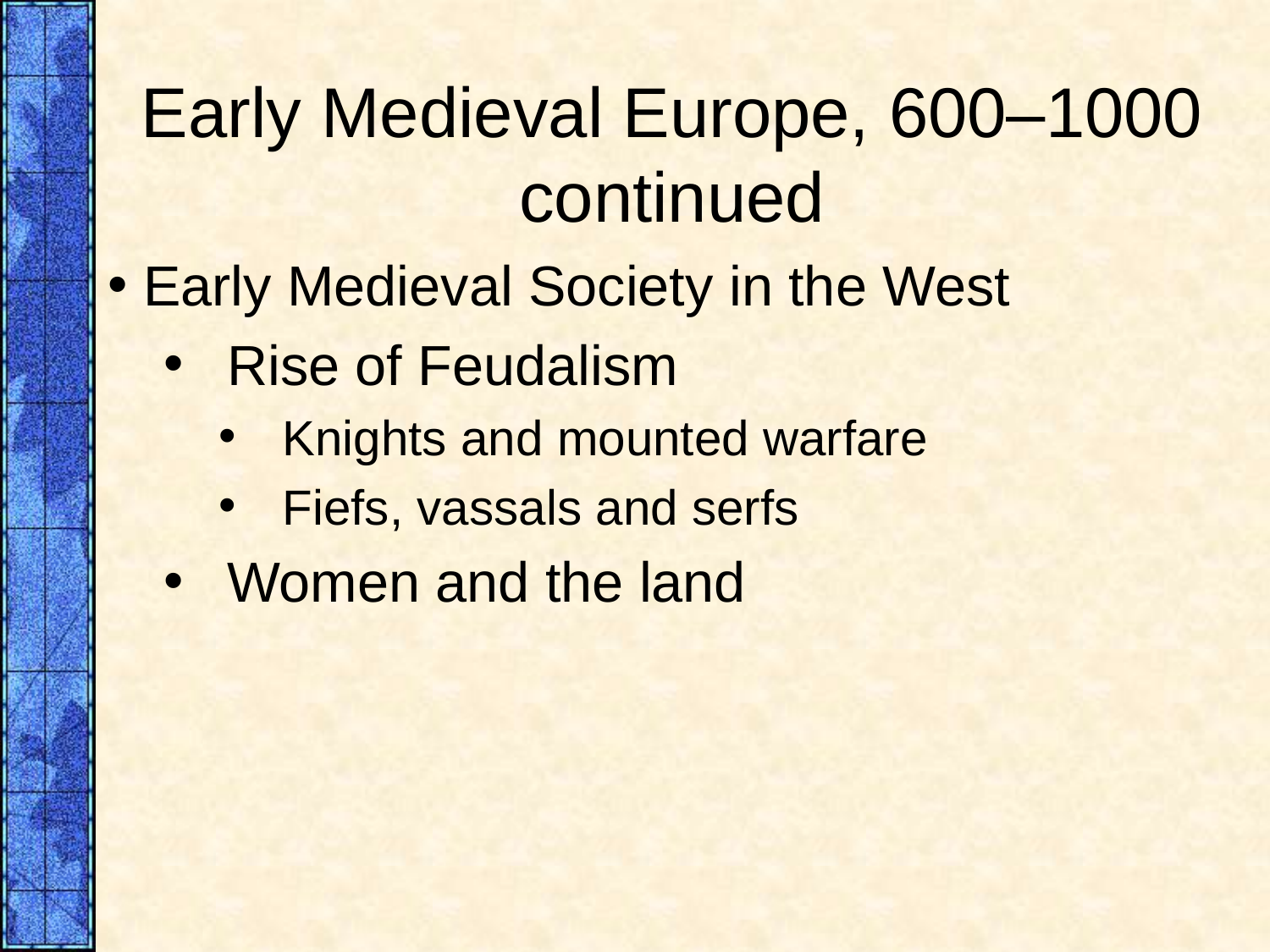

# Early Medieval Europe, 600–1000 continued
 Early Medieval Society in the West
Rise of Feudalism
Knights and mounted warfare
Fiefs, vassals and serfs
Women and the land